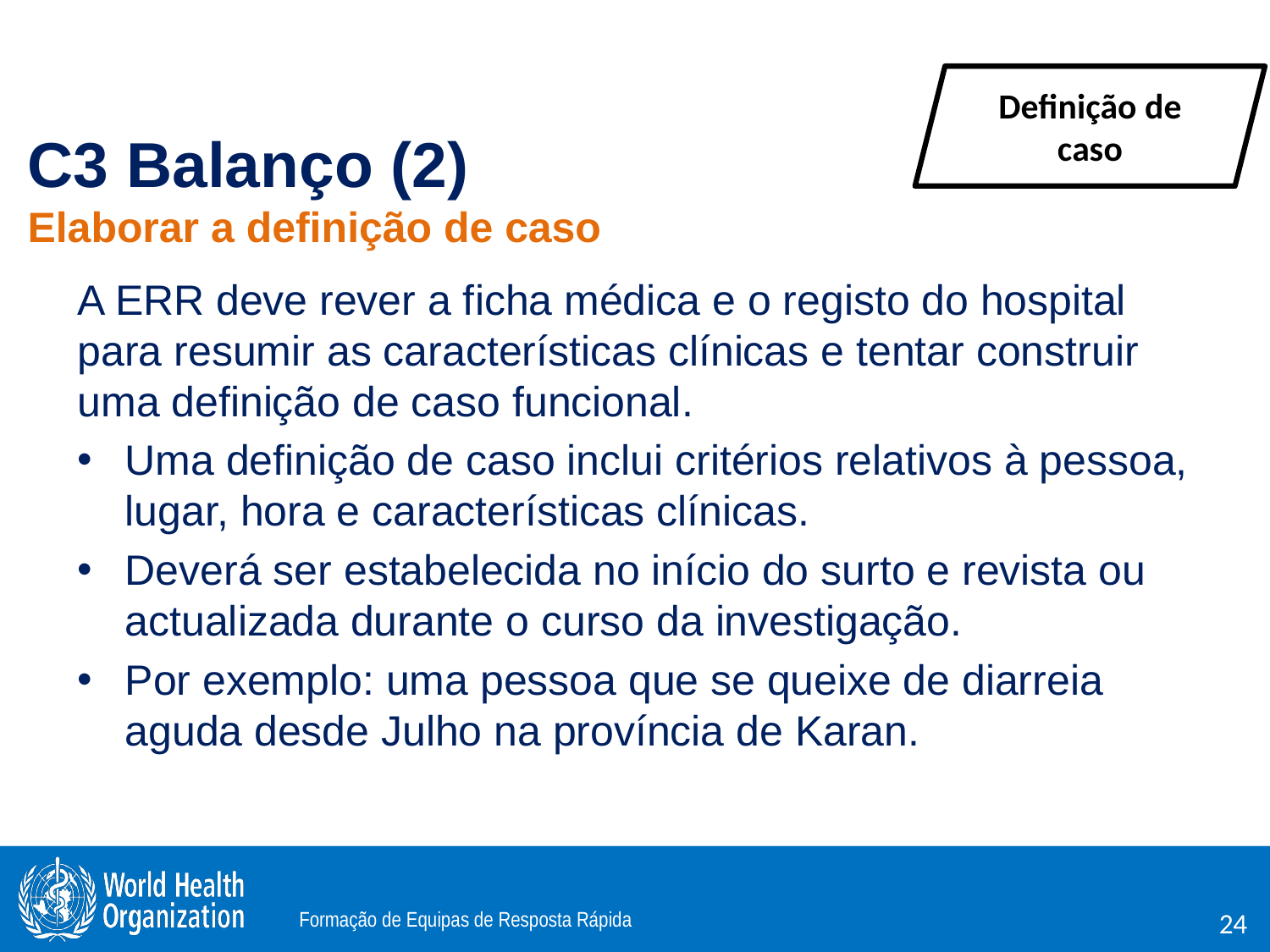

Definição de caso
# C3 Balanço (2) Elaborar a definição de caso
A ERR deve rever a ficha médica e o registo do hospital para resumir as características clínicas e tentar construir uma definição de caso funcional.
Uma definição de caso inclui critérios relativos à pessoa, lugar, hora e características clínicas.
Deverá ser estabelecida no início do surto e revista ou actualizada durante o curso da investigação.
Por exemplo: uma pessoa que se queixe de diarreia aguda desde Julho na província de Karan.